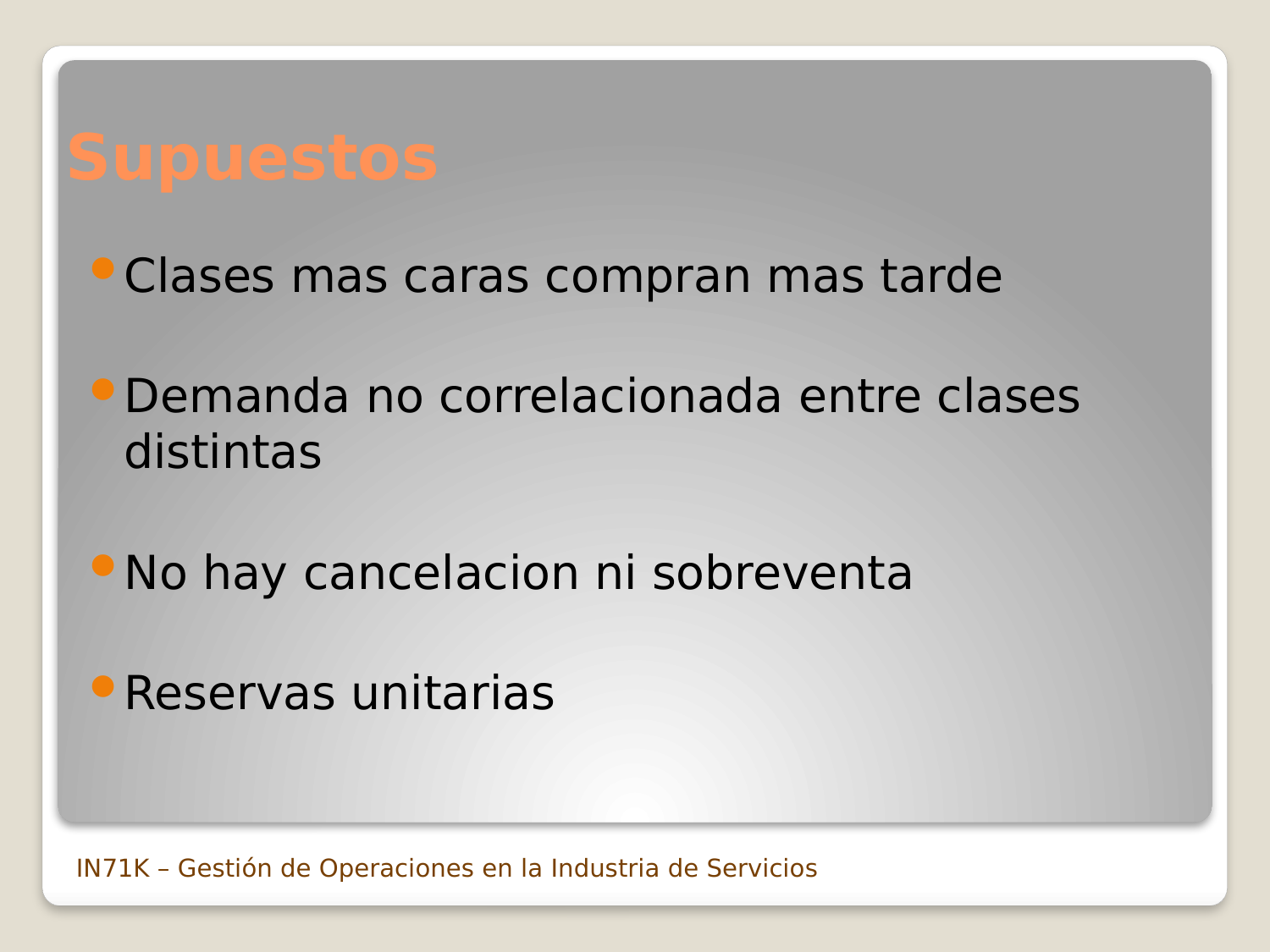

# Supuestos
Clases mas caras compran mas tarde

Demanda no correlacionada entre clases distintas

No hay cancelacion ni sobreventa

Reservas unitarias
IN71K – Gestión de Operaciones en la Industria de Servicios